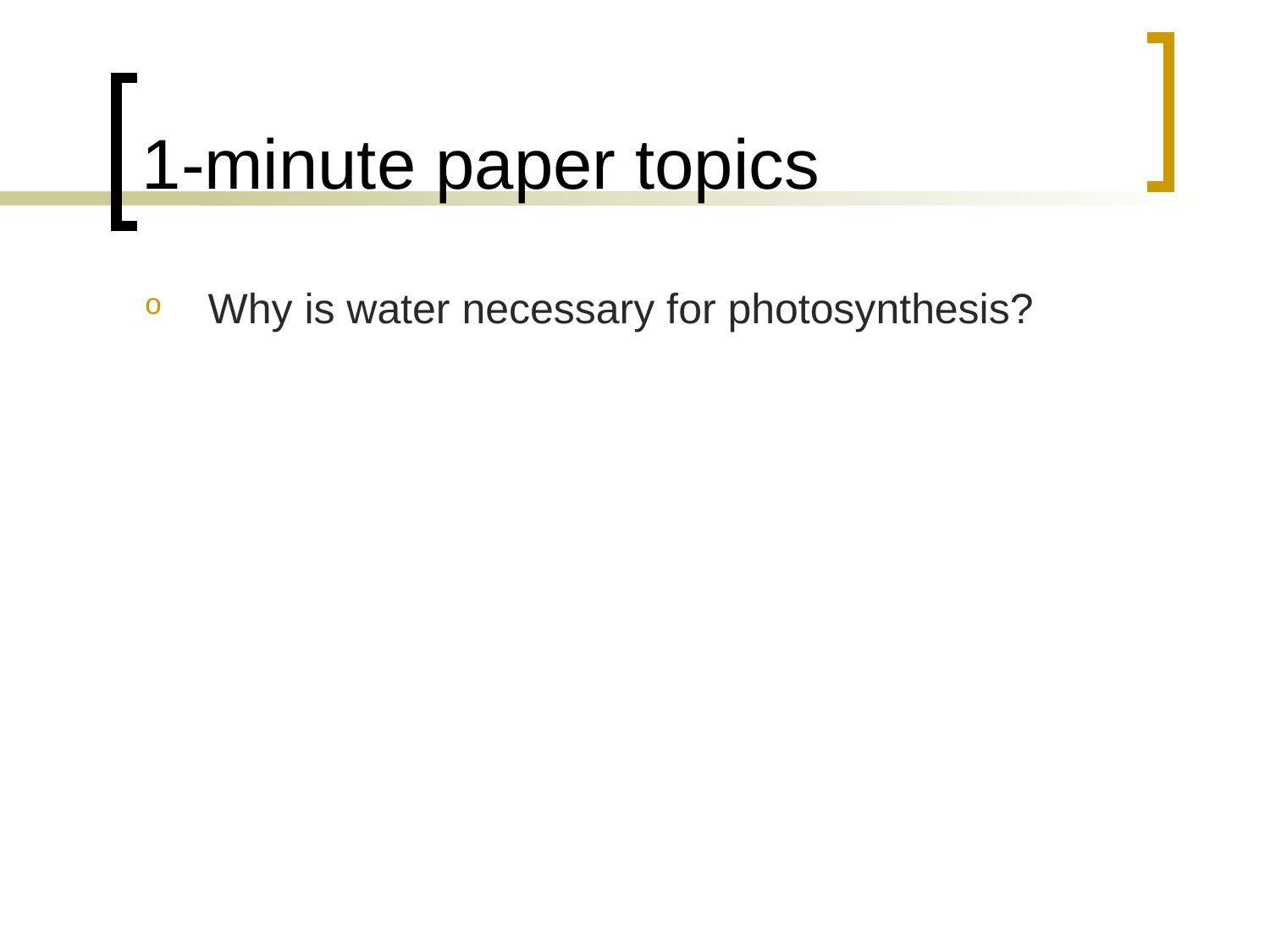

# 1-minute paper topics
Why is water necessary for photosynthesis?